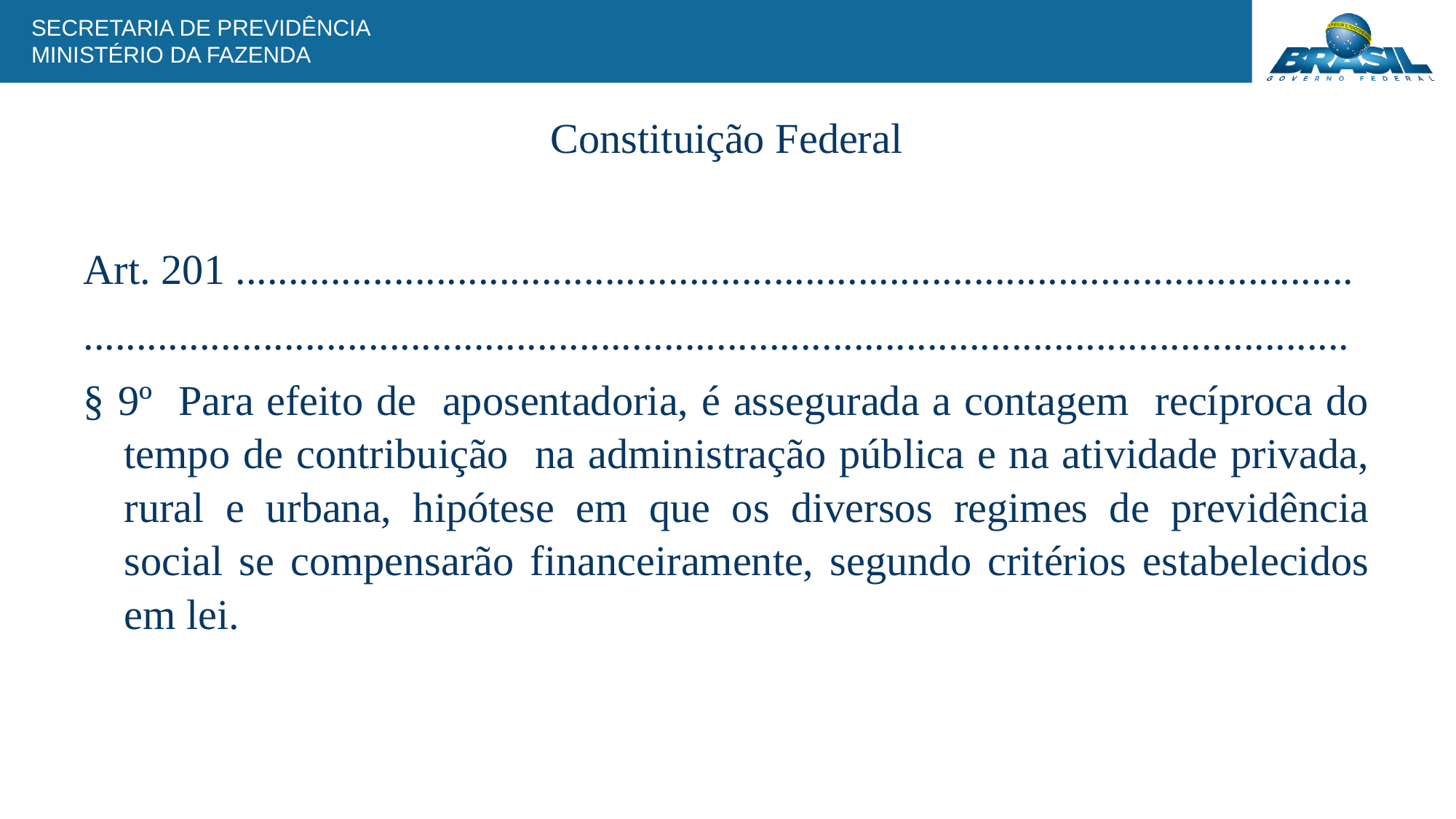

Constituição Federal

Art. 201 ..........................................................................................................
........................................................................................................................
§ 9º  Para efeito de  aposentadoria, é assegurada a contagem  recíproca do tempo de contribuição  na administração pública e na atividade privada, rural e urbana, hipótese em que os diversos regimes de previdência social se compensarão financeiramente, segundo critérios estabelecidos em lei.